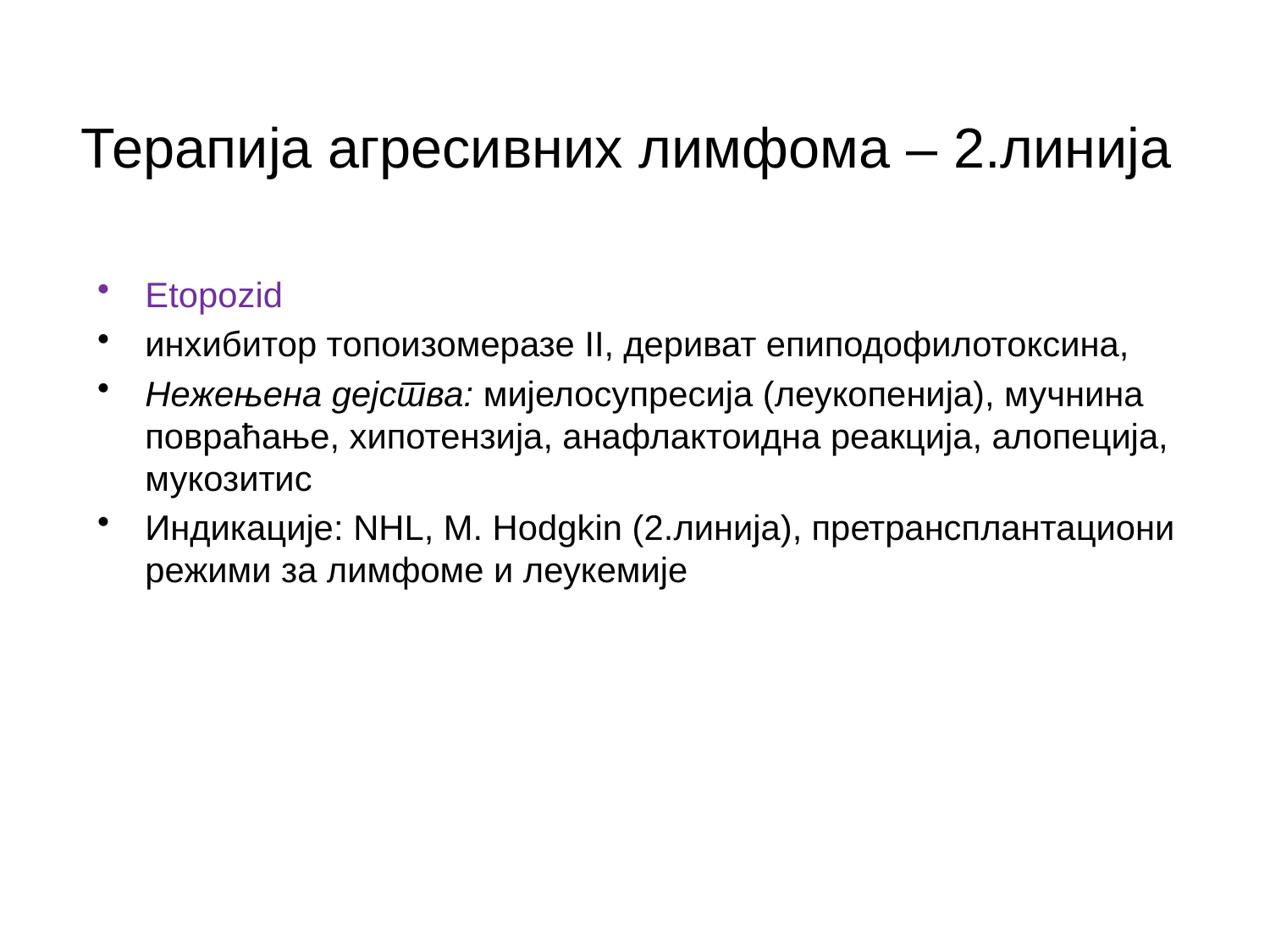

# Терапија агресивних лимфома – 2.линија
Еtopozid
инхибитор топоизомеразе II, дериват епиподофилотоксина,
Нежењена дејства: мијелосупресија (леукопенија), мучнина повраћање, хипотензија, анафлактоидна реакција, алопеција, мукозитис
Индикације: NHL, M. Hodgkin (2.линија), претрансплантациони режими за лимфоме и леукемије